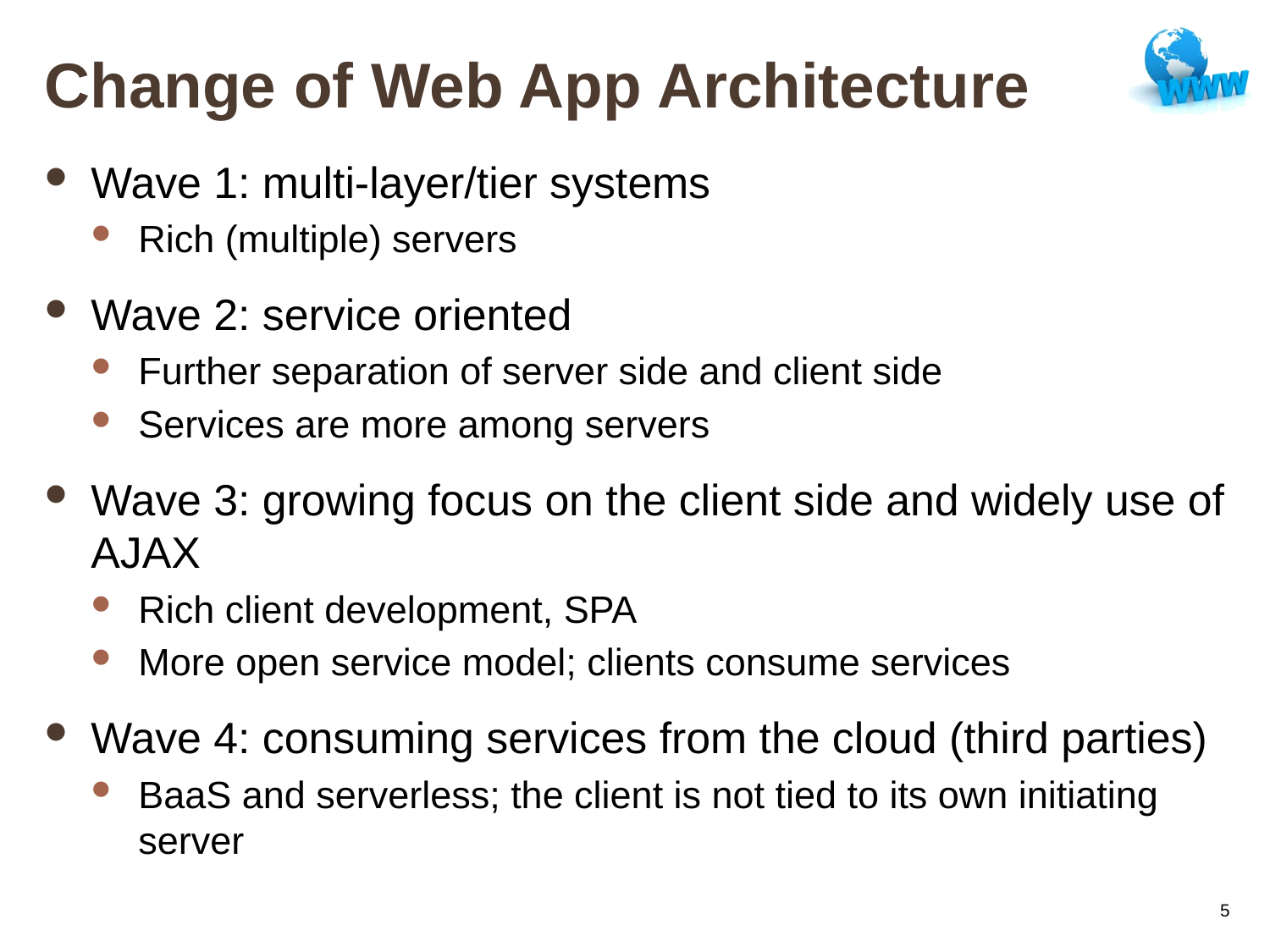

# Change of Web App Architecture
Wave 1: multi-layer/tier systems
Rich (multiple) servers
Wave 2: service oriented
Further separation of server side and client side
Services are more among servers
Wave 3: growing focus on the client side and widely use of AJAX
Rich client development, SPA
More open service model; clients consume services
Wave 4: consuming services from the cloud (third parties)
BaaS and serverless; the client is not tied to its own initiating server
5